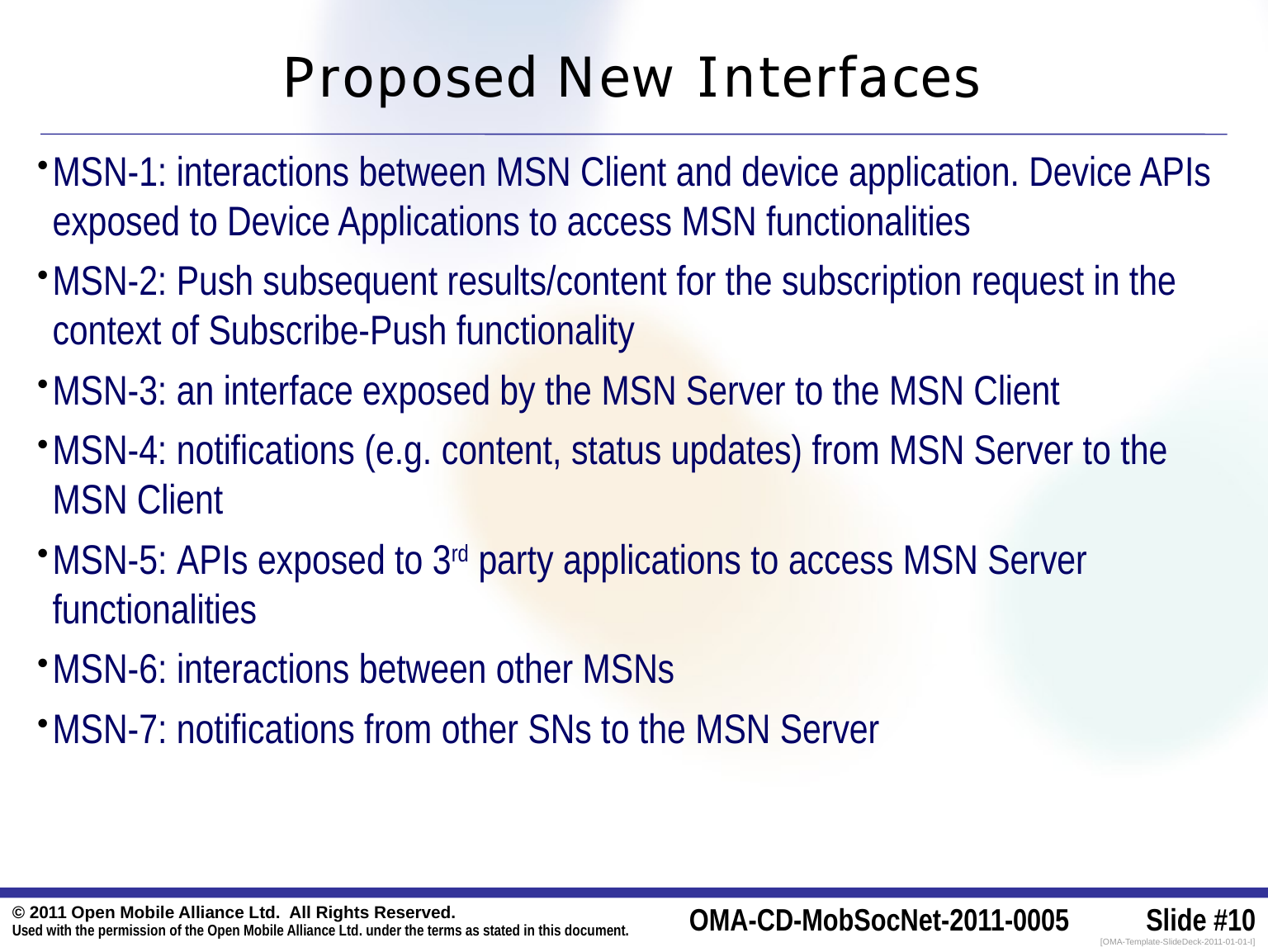

# Proposed New Interfaces
MSN-1: interactions between MSN Client and device application. Device APIs exposed to Device Applications to access MSN functionalities
MSN-2: Push subsequent results/content for the subscription request in the context of Subscribe-Push functionality
MSN-3: an interface exposed by the MSN Server to the MSN Client
MSN-4: notifications (e.g. content, status updates) from MSN Server to the MSN Client
MSN-5: APIs exposed to 3rd party applications to access MSN Server functionalities
MSN-6: interactions between other MSNs
MSN-7: notifications from other SNs to the MSN Server